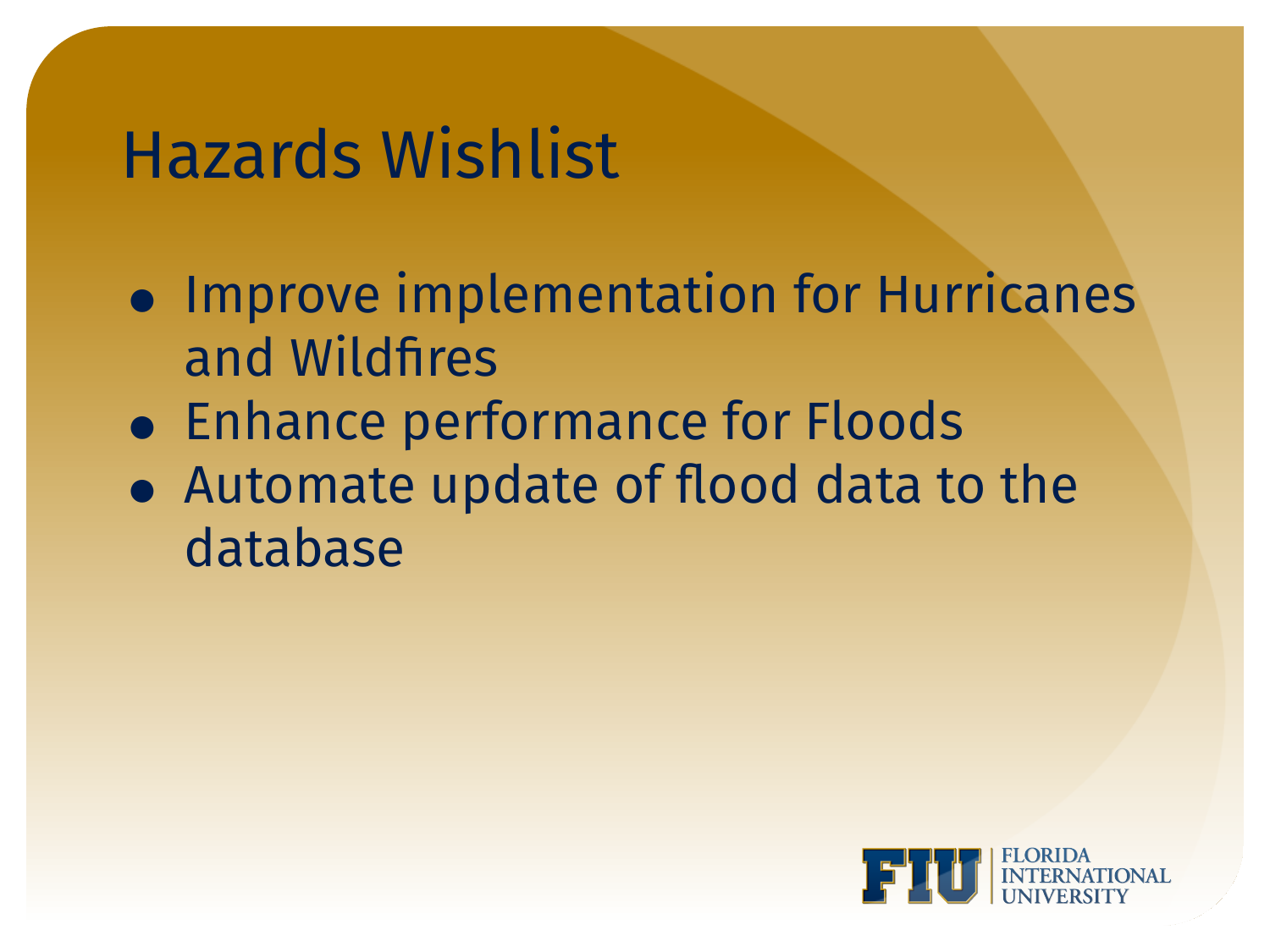

# Hazards Wishlist
Improve implementation for Hurricanes and Wildfires
Enhance performance for Floods
Automate update of flood data to the database